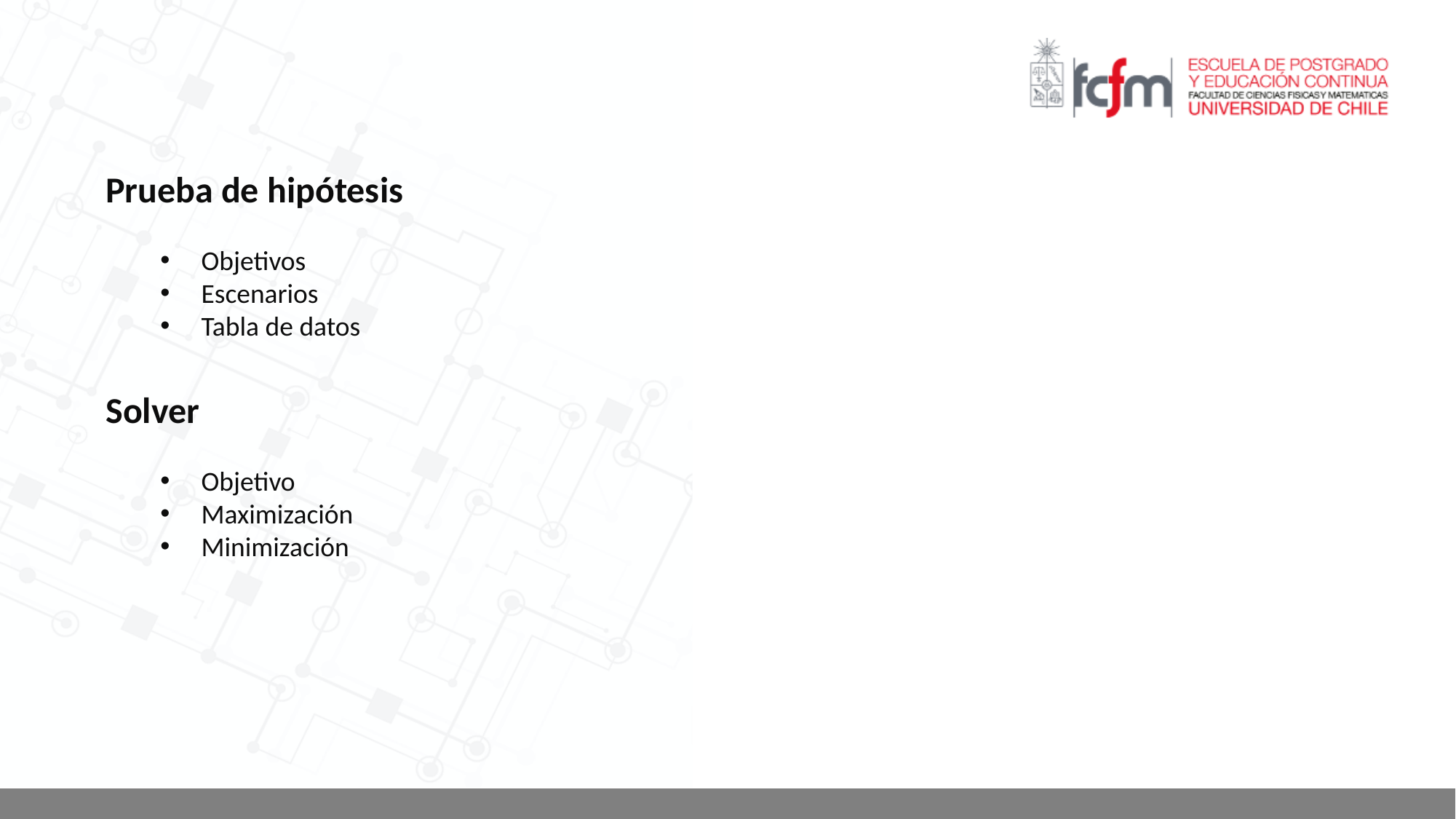

Prueba de hipótesis

Objetivos
Escenarios
Tabla de datos

Solver

Objetivo
Maximización
Minimización